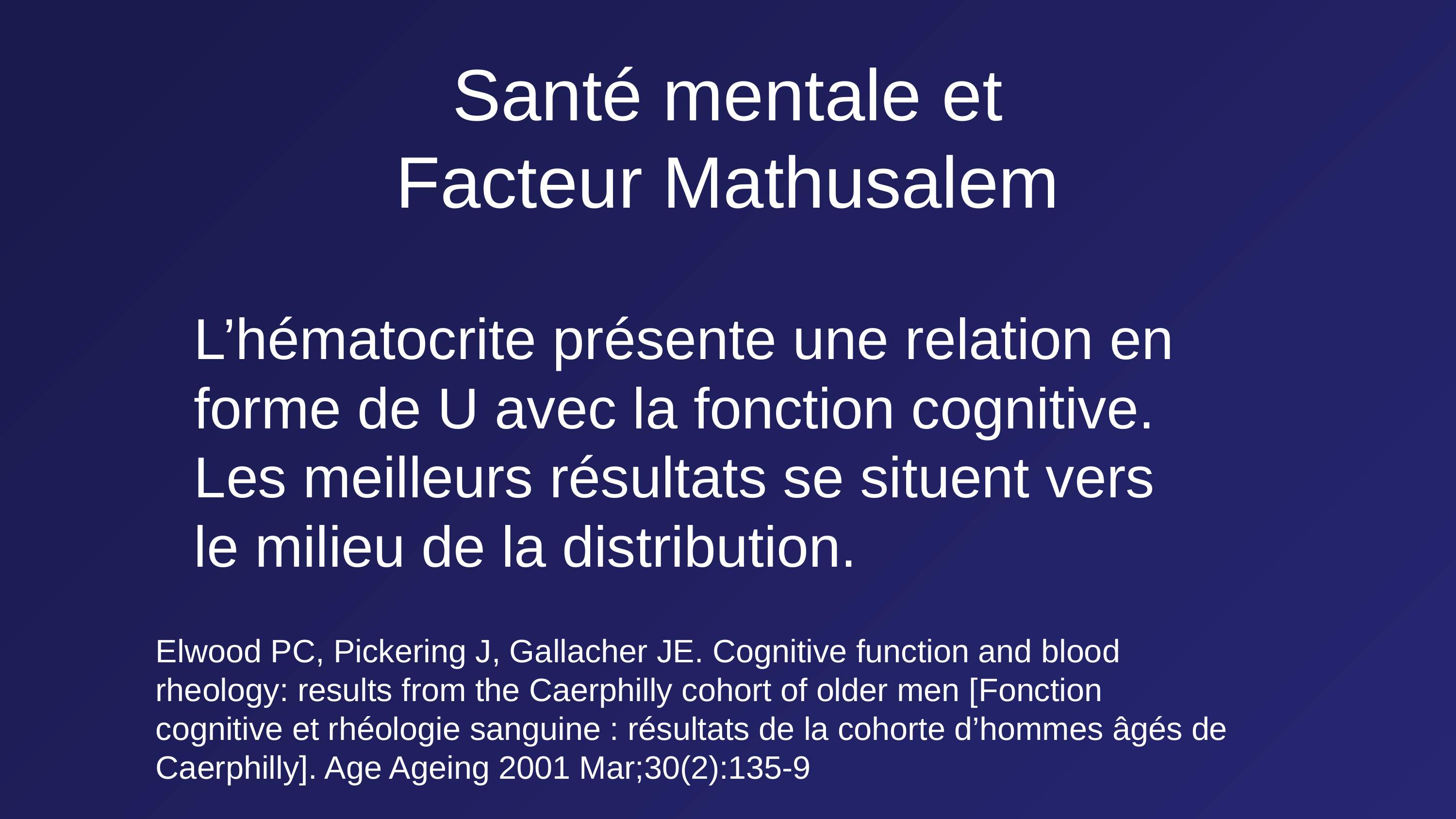

# Santé mentale et Facteur Mathusalem
L’hématocrite présente une relation en forme de U avec la fonction cognitive. Les meilleurs résultats se situent vers le milieu de la distribution.
Elwood PC, Pickering J, Gallacher JE. Cognitive function and blood rheology: results from the Caerphilly cohort of older men [Fonction cognitive et rhéologie sanguine : résultats de la cohorte d’hommes âgés de Caerphilly]. Age Ageing 2001 Mar;30(2):135-9